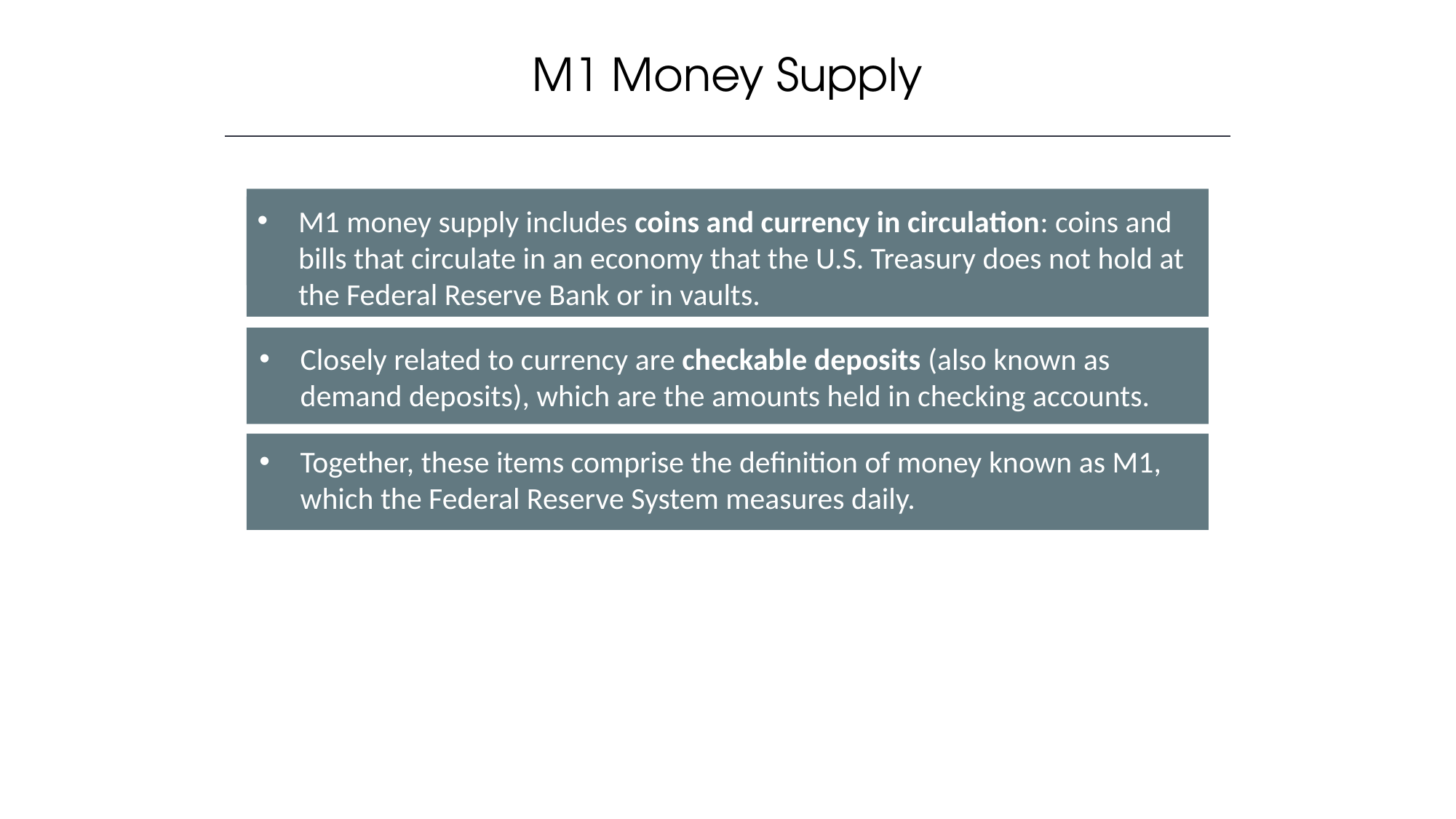

M1 Money Supply

M1 money supply includes coins and currency in circulation: coins and bills that circulate in an economy that the U.S. Treasury does not hold at the Federal Reserve Bank or in vaults.

Closely related to currency are checkable deposits (also known as demand deposits), which are the amounts held in checking accounts.

Together, these items comprise the definition of money known as M1, which the Federal Reserve System measures daily.